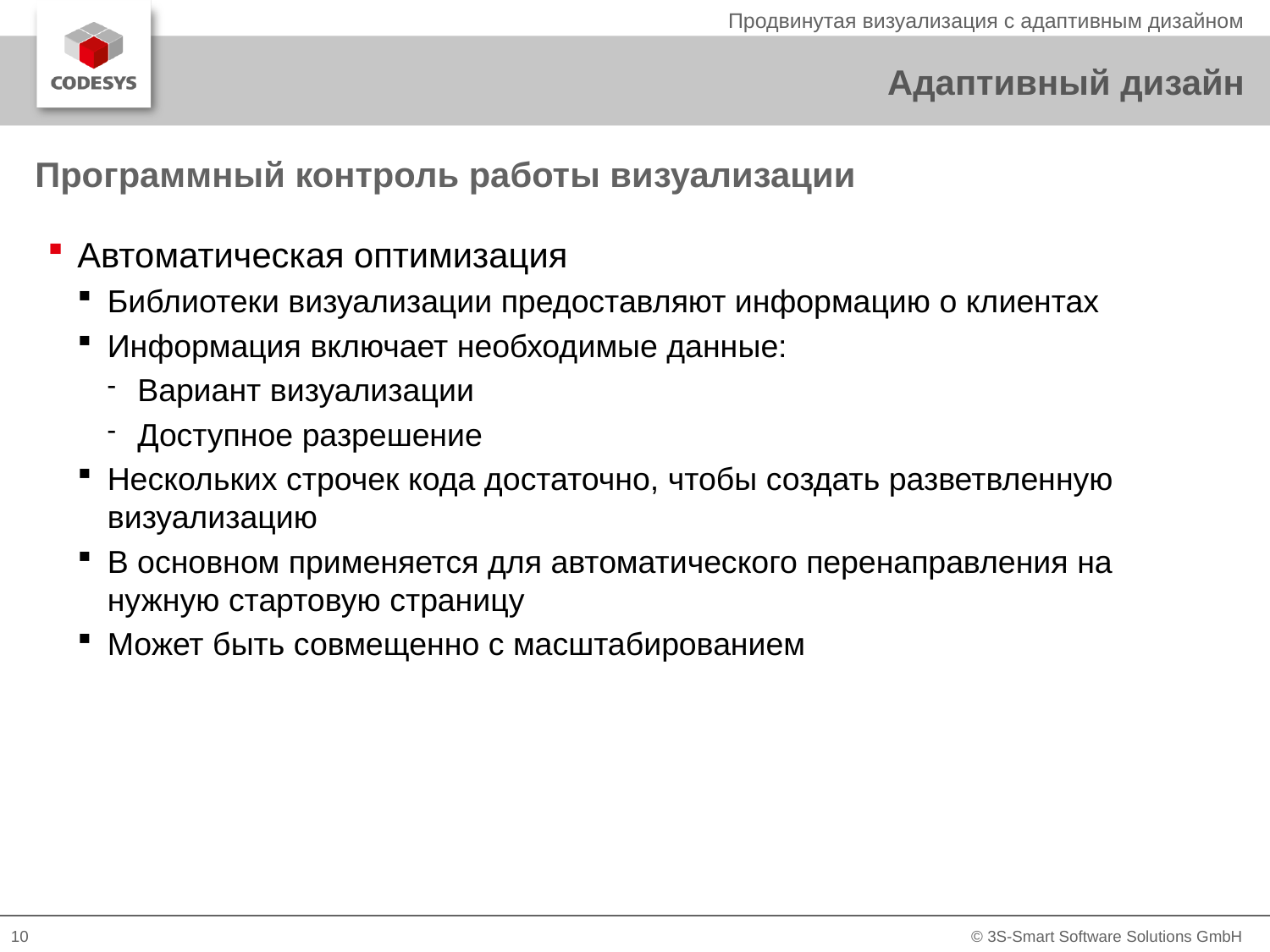

# Адаптивный дизайн
Программный контроль работы визуализации
Автоматическая оптимизация
Библиотеки визуализации предоставляют информацию о клиентах
Информация включает необходимые данные:
Вариант визуализации
Доступное разрешение
Нескольких строчек кода достаточно, чтобы создать разветвленную визуализацию
В основном применяется для автоматического перенаправления на нужную стартовую страницу
Может быть совмещенно с масштабированием